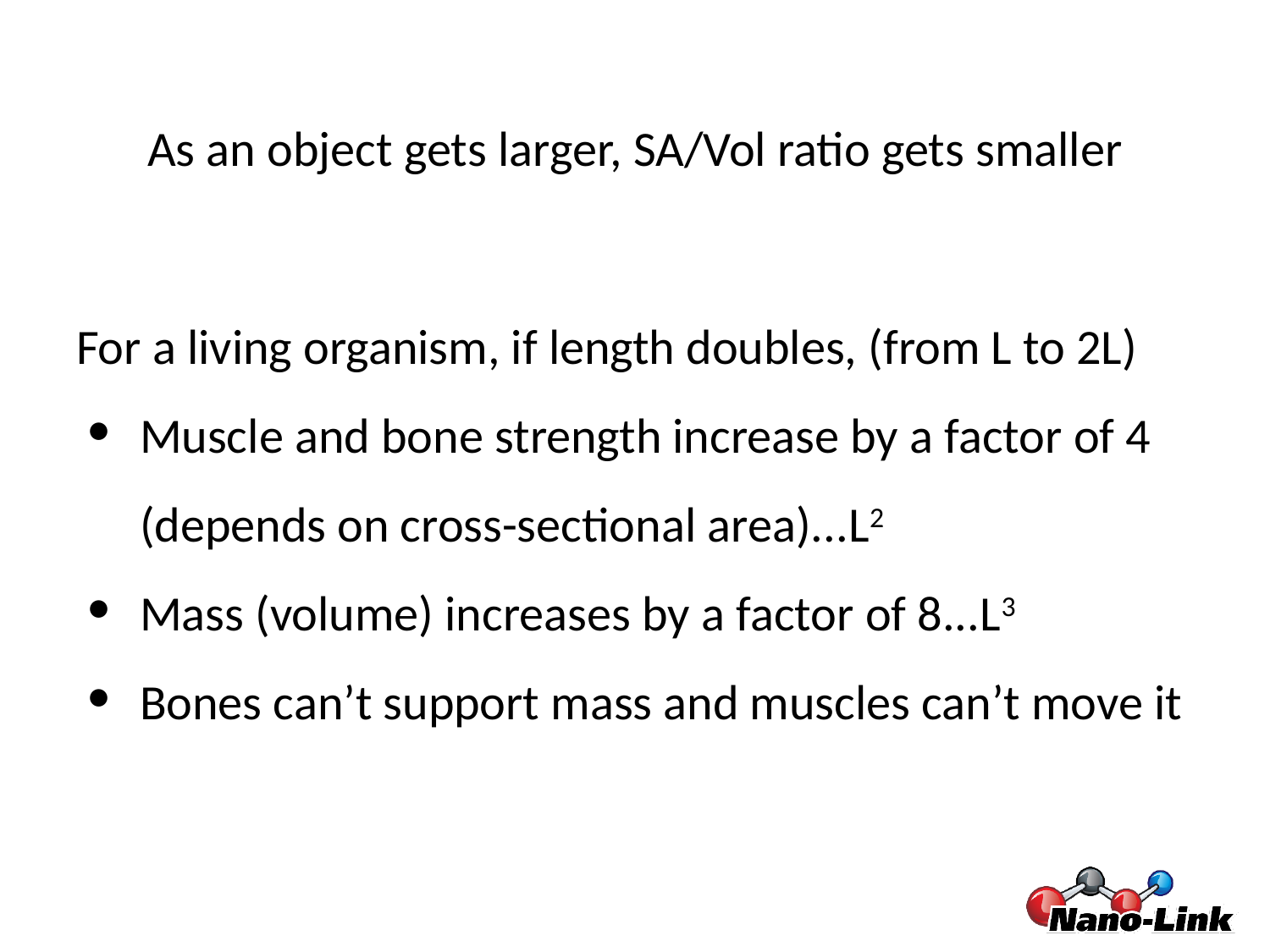

# As an object gets larger, SA/Vol ratio gets smaller

For a living organism, if length doubles, (from L to 2L)
Muscle and bone strength increase by a factor of 4 (depends on cross-sectional area)...L2
Mass (volume) increases by a factor of 8...L3
Bones can’t support mass and muscles can’t move it